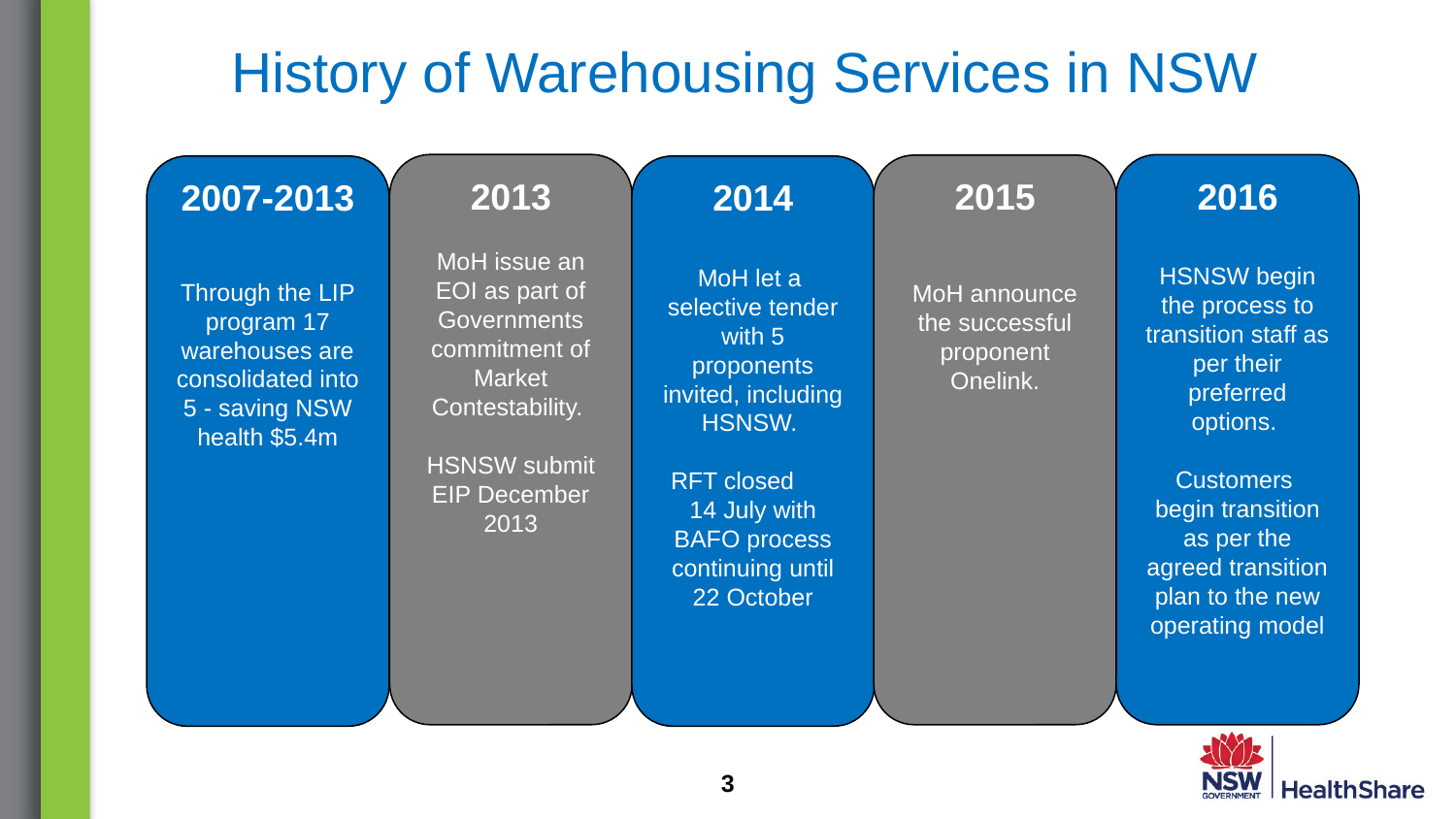

History of Warehousing Services in NSW
2013

MoH issue an EOI as part of Governments commitment of Market Contestability.

HSNSW submit EIP December 2013

2016

HSNSW begin the process to transition staff as per their preferred options.

Customers  begin transition as per the agreed transition plan to the new operating model

2015

MoH announce the successful proponent Onelink.

2007-2013

Through the LIP program 17 warehouses are consolidated into 5 - saving NSW health $5.4m

2014

MoH let a  selective tender with 5 proponents invited, including HSNSW.

RFT closed       14 July with BAFO process continuing until 22 October